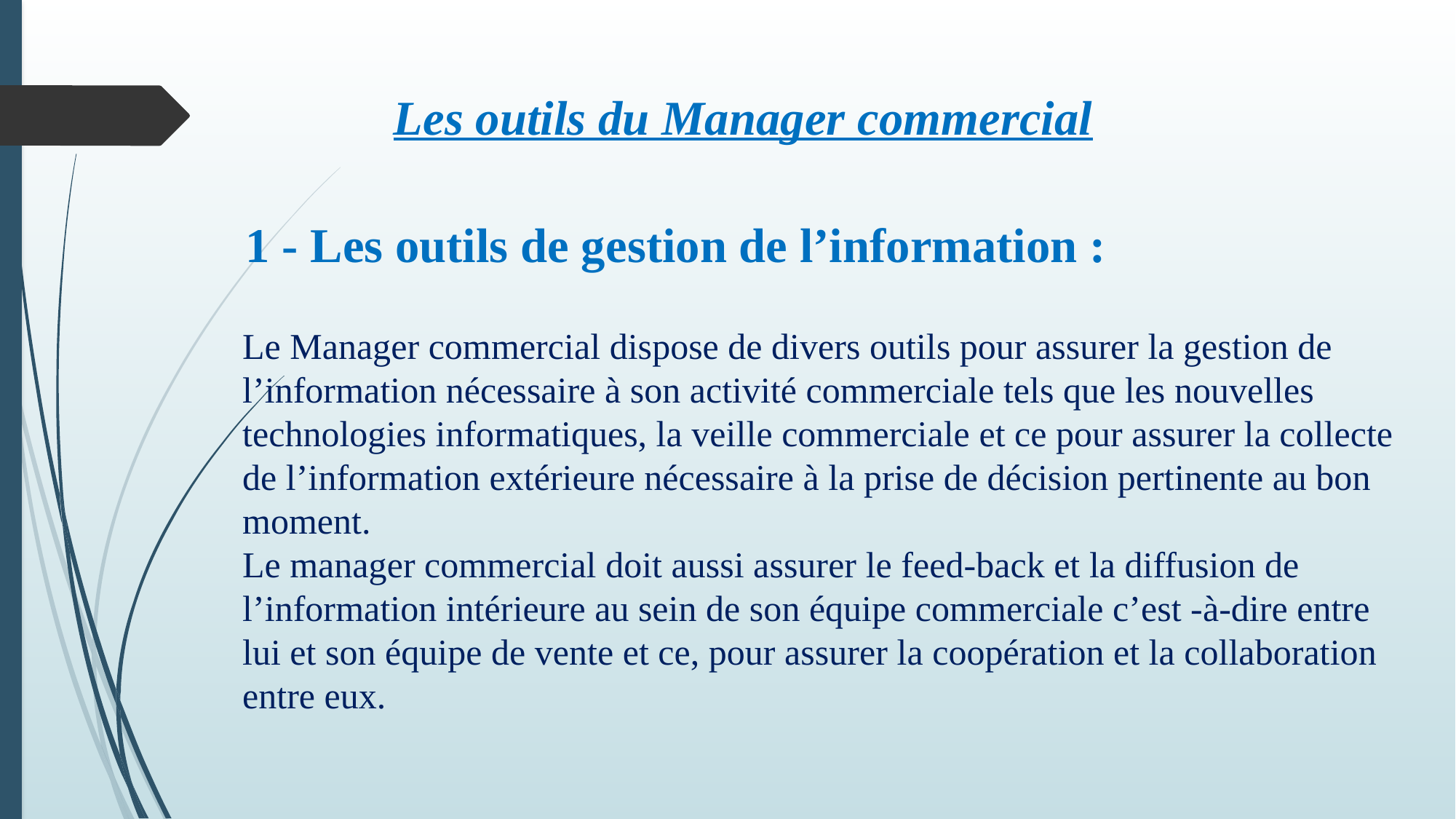

Les outils du Manager commercial

1 - Les outils de gestion de l’information :

Le Manager commercial dispose de divers outils pour assurer la gestion de l’information nécessaire à son activité commerciale tels que les nouvelles technologies informatiques, la veille commerciale et ce pour assurer la collecte de l’information extérieure nécessaire à la prise de décision pertinente au bon moment.
Le manager commercial doit aussi assurer le feed-back et la diffusion de l’information intérieure au sein de son équipe commerciale c’est -à-dire entre lui et son équipe de vente et ce, pour assurer la coopération et la collaboration entre eux.